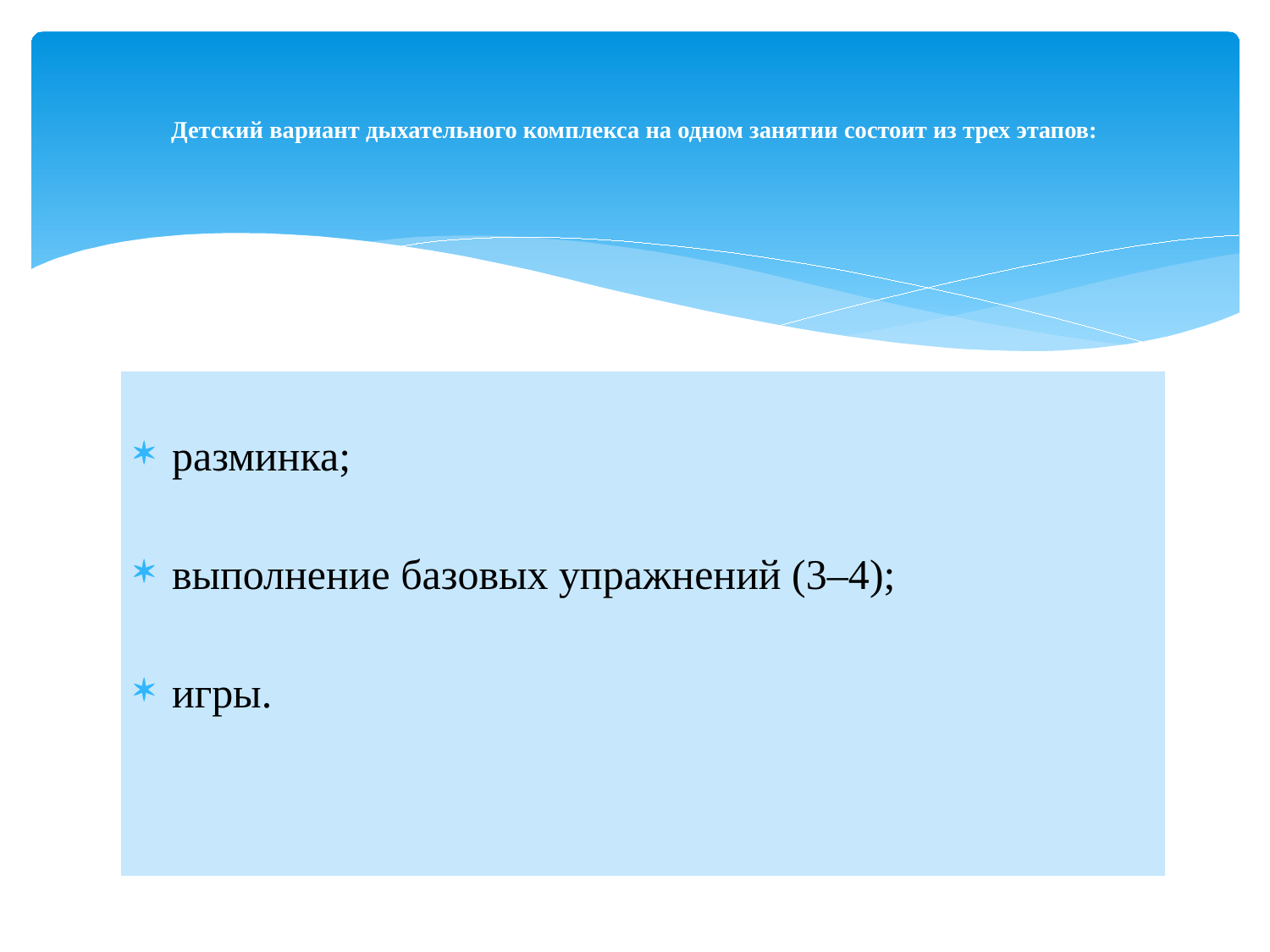

# Детский вариант дыхательного комплекса на одном занятии состоит из трех этапов:

разминка;

выполнение базовых упражнений (3–4);

игры.